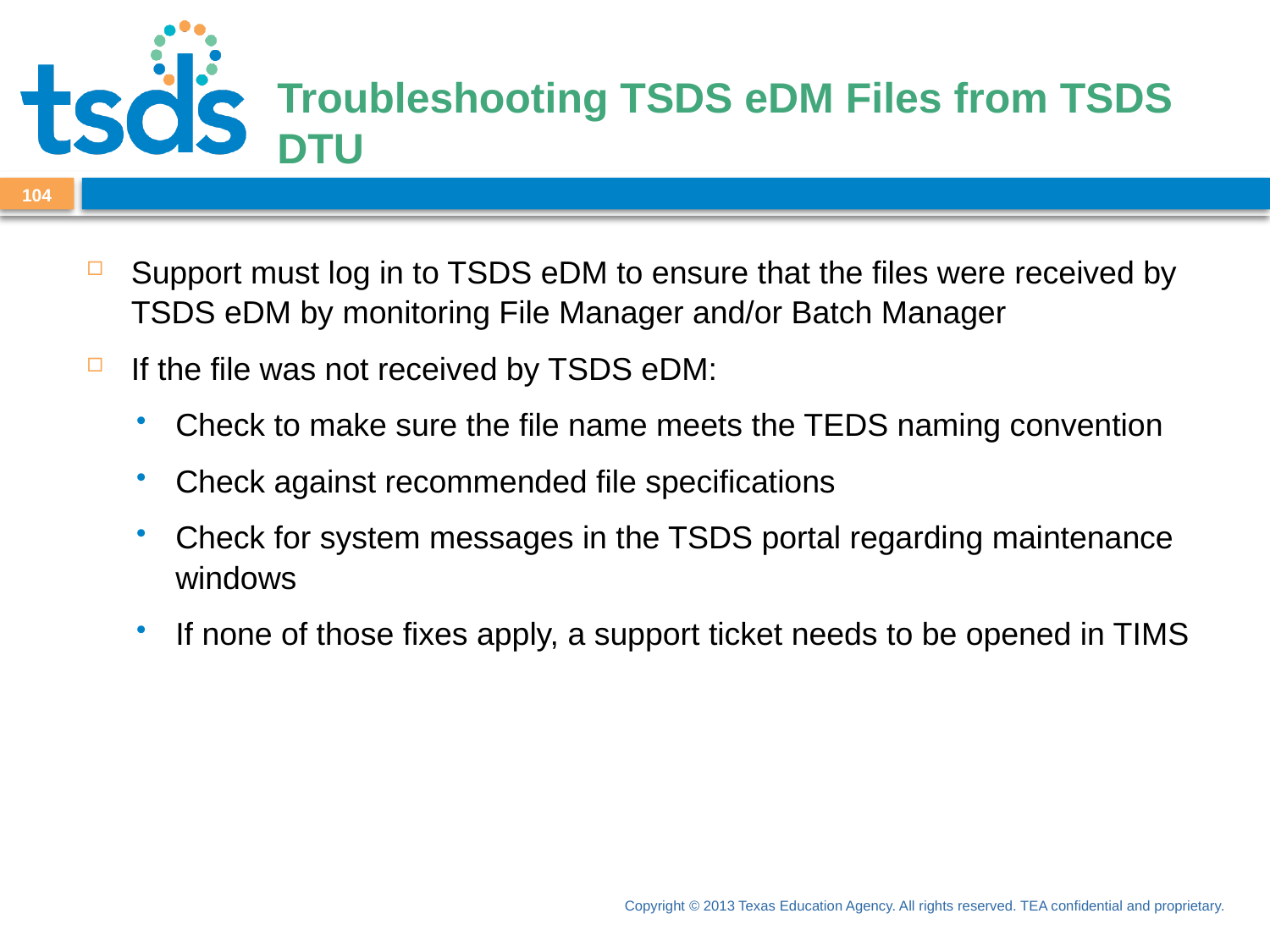

# Troubleshooting TSDS eDM Files from TSDS DTU
104
Support must log in to TSDS eDM to ensure that the files were received by TSDS eDM by monitoring File Manager and/or Batch Manager
If the file was not received by TSDS eDM:
Check to make sure the file name meets the TEDS naming convention
Check against recommended file specifications
Check for system messages in the TSDS portal regarding maintenance windows
If none of those fixes apply, a support ticket needs to be opened in TIMS